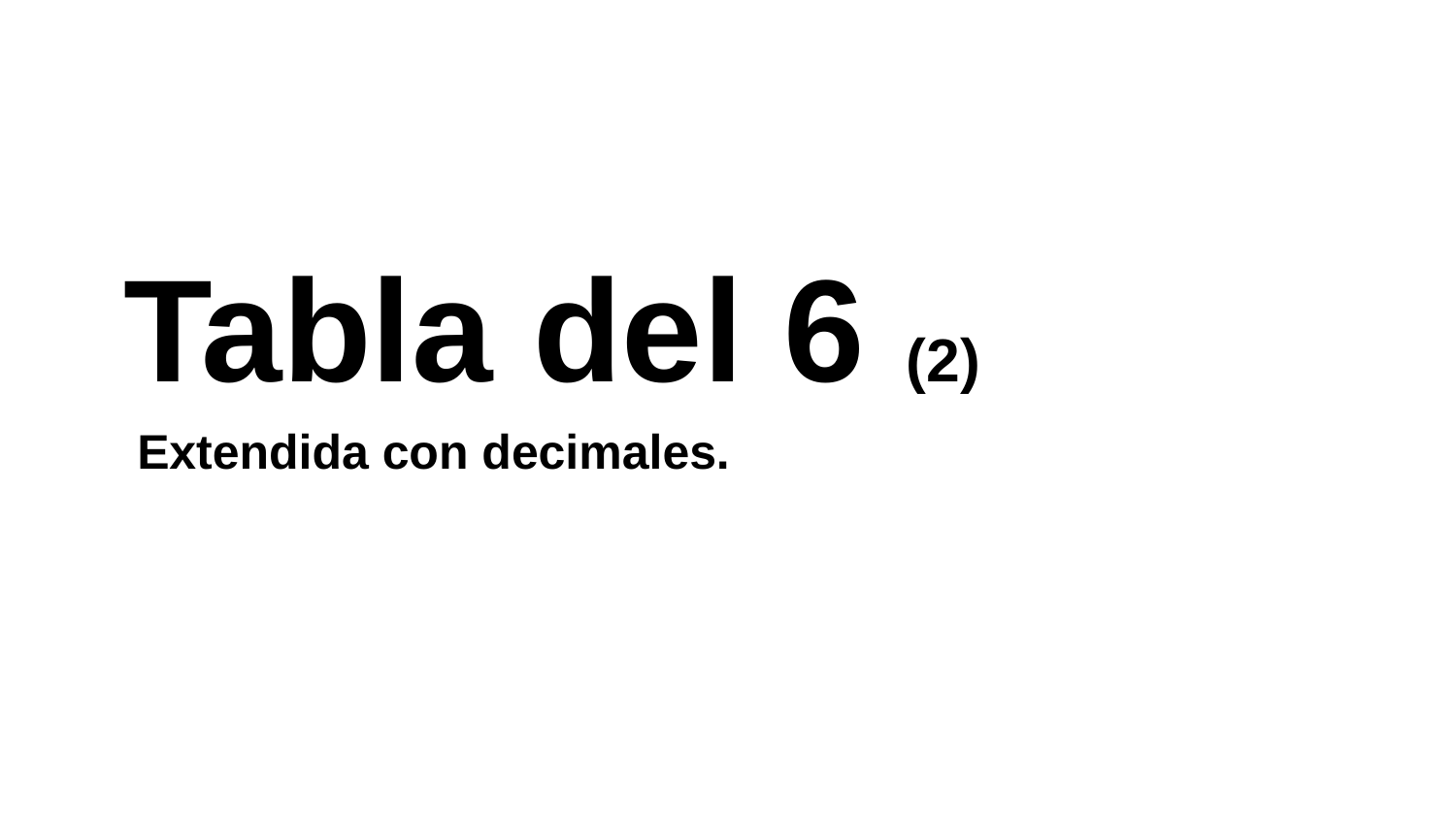

Tabla del 6 (2)
 Extendida con decimales.